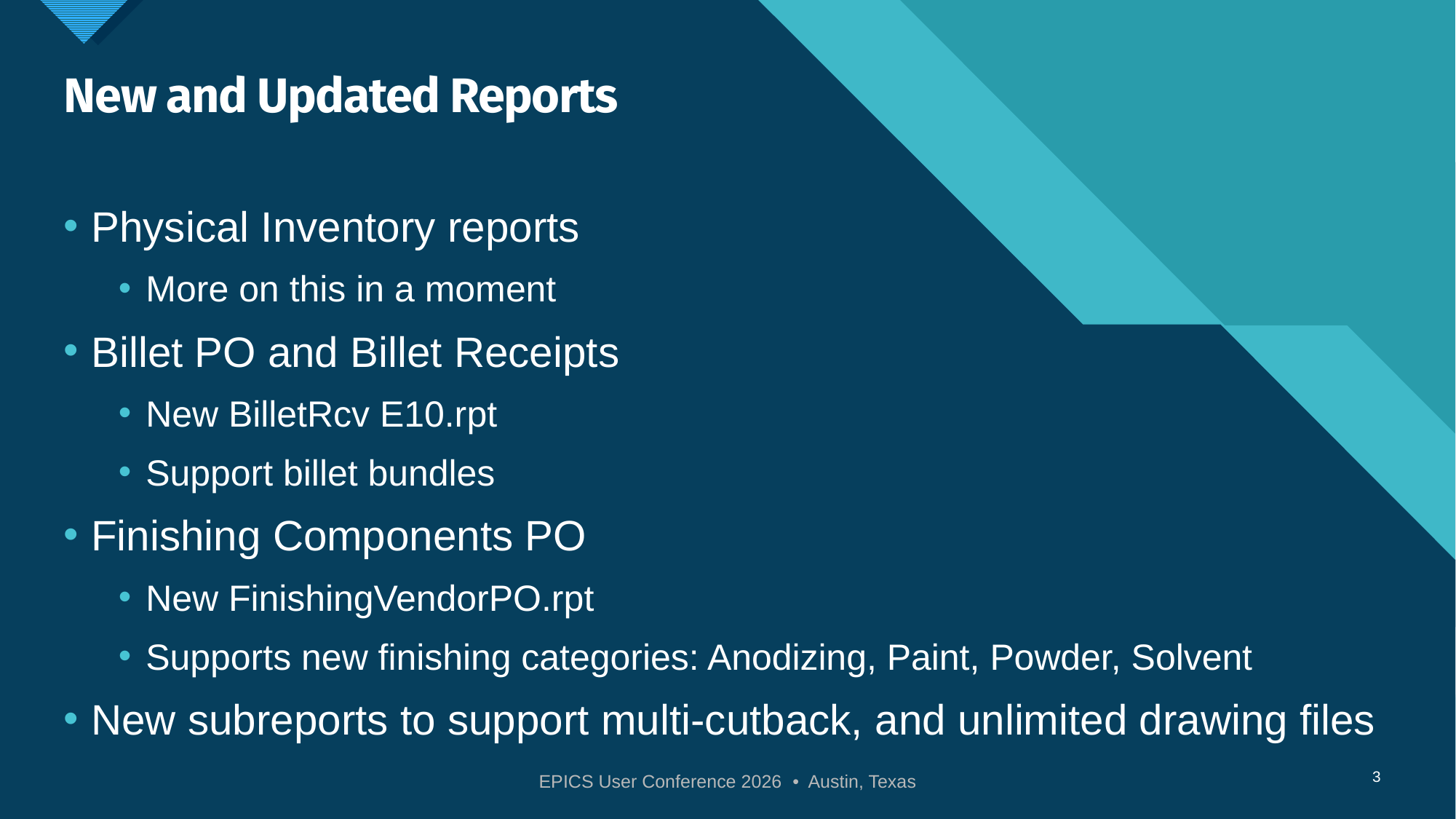

# New and Updated Reports
Physical Inventory reports
More on this in a moment
Billet PO and Billet Receipts
New BilletRcv E10.rpt
Support billet bundles
Finishing Components PO
New FinishingVendorPO.rpt
Supports new finishing categories: Anodizing, Paint, Powder, Solvent
New subreports to support multi-cutback, and unlimited drawing files
3
EPICS User Conference 2026  •  Austin, Texas